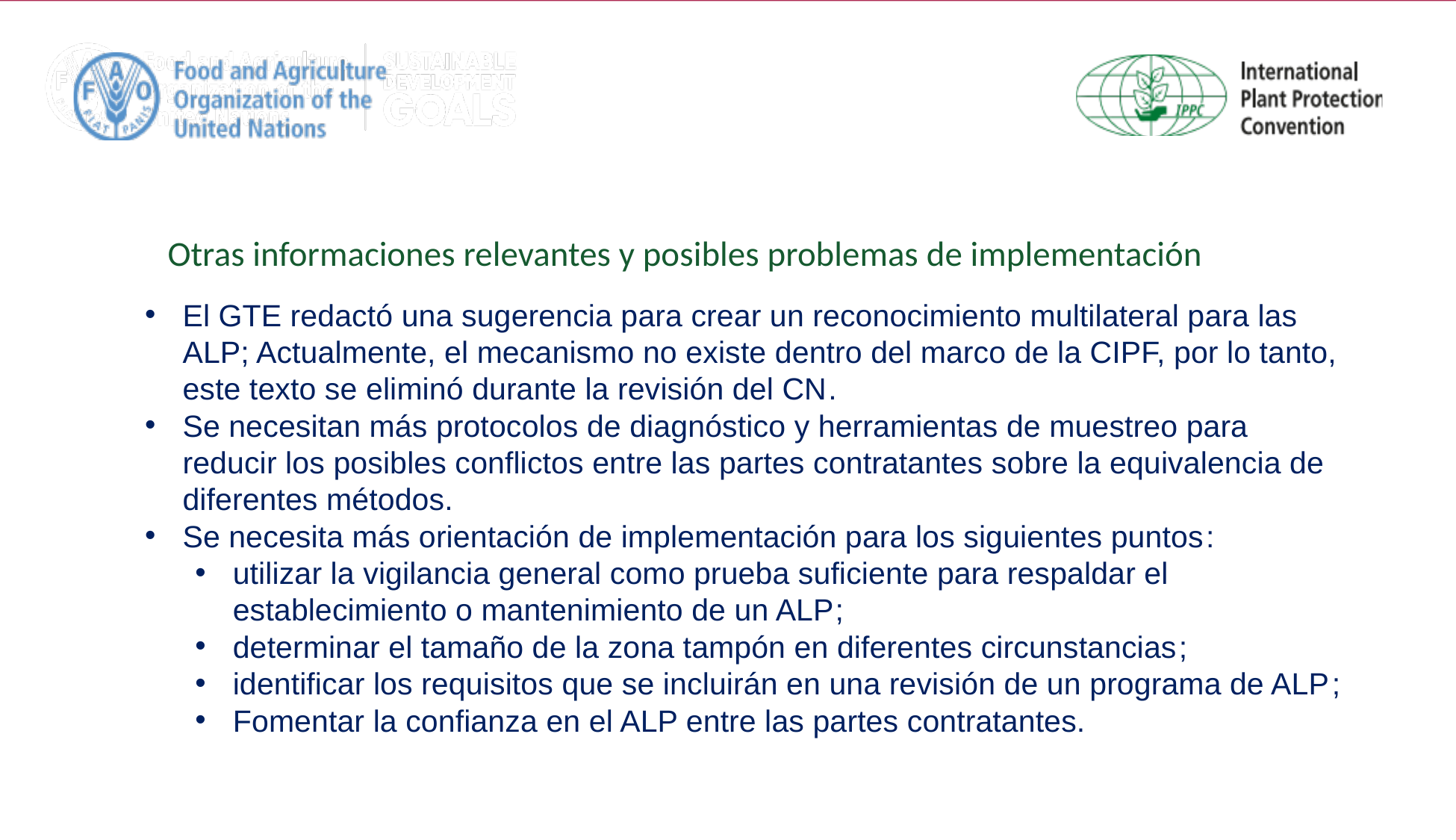

# Otras informaciones relevantes y posibles problemas de implementación
El GTE redactó una sugerencia para crear un reconocimiento multilateral para las ALP; Actualmente, el mecanismo no existe dentro del marco de la CIPF, por lo tanto, este texto se eliminó durante la revisión del CN.
Se necesitan más protocolos de diagnóstico y herramientas de muestreo para reducir los posibles conflictos entre las partes contratantes sobre la equivalencia de diferentes métodos.
Se necesita más orientación de implementación para los siguientes puntos:
utilizar la vigilancia general como prueba suficiente para respaldar el establecimiento o mantenimiento de un ALP;
determinar el tamaño de la zona tampón en diferentes circunstancias;
identificar los requisitos que se incluirán en una revisión de un programa de ALP;
Fomentar la confianza en el ALP entre las partes contratantes.